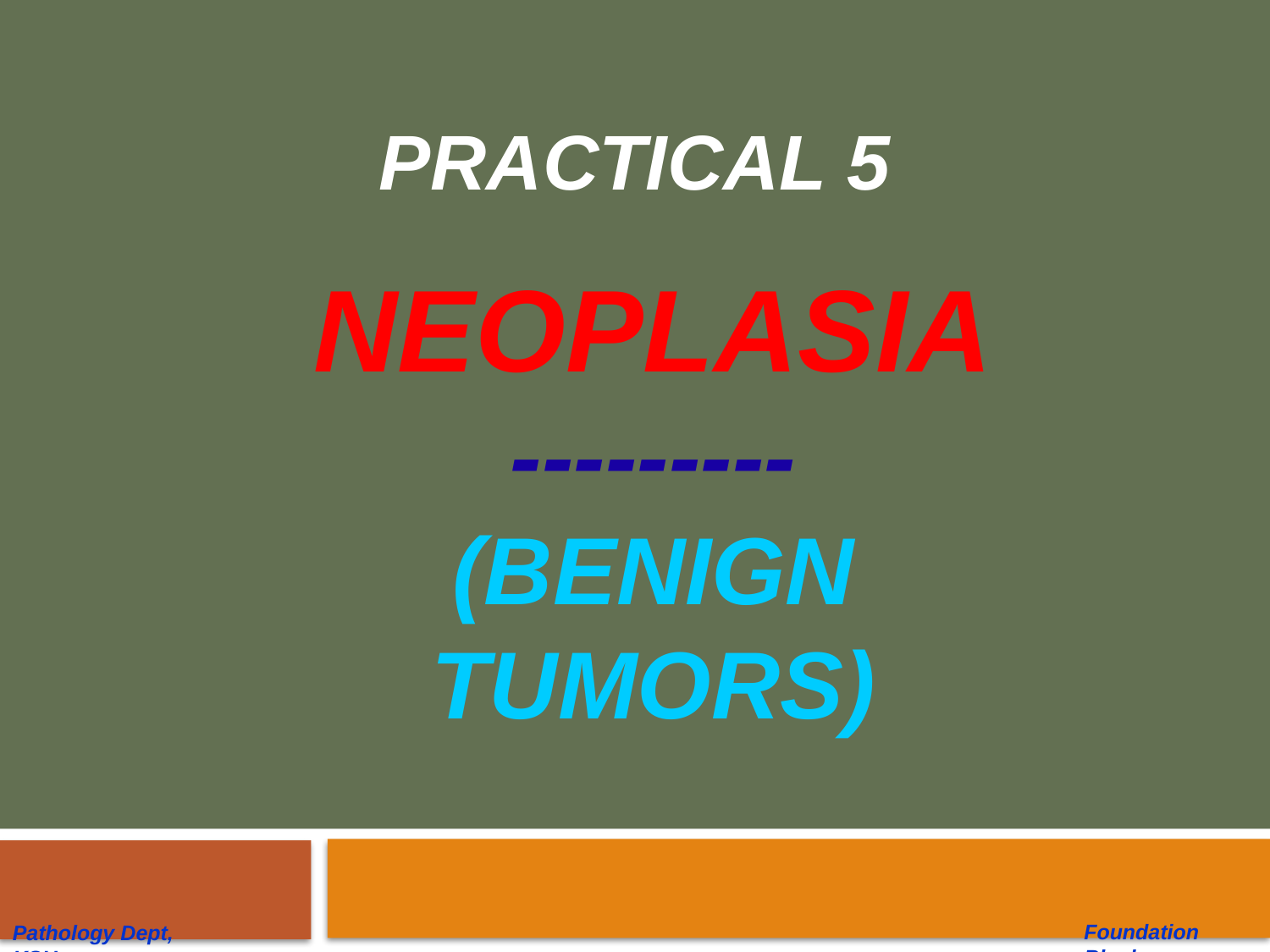

PRACTICAL 5
# NEOPLASIA --------- (Benign Tumors)
Foundation Block
Pathology Dept, KSU